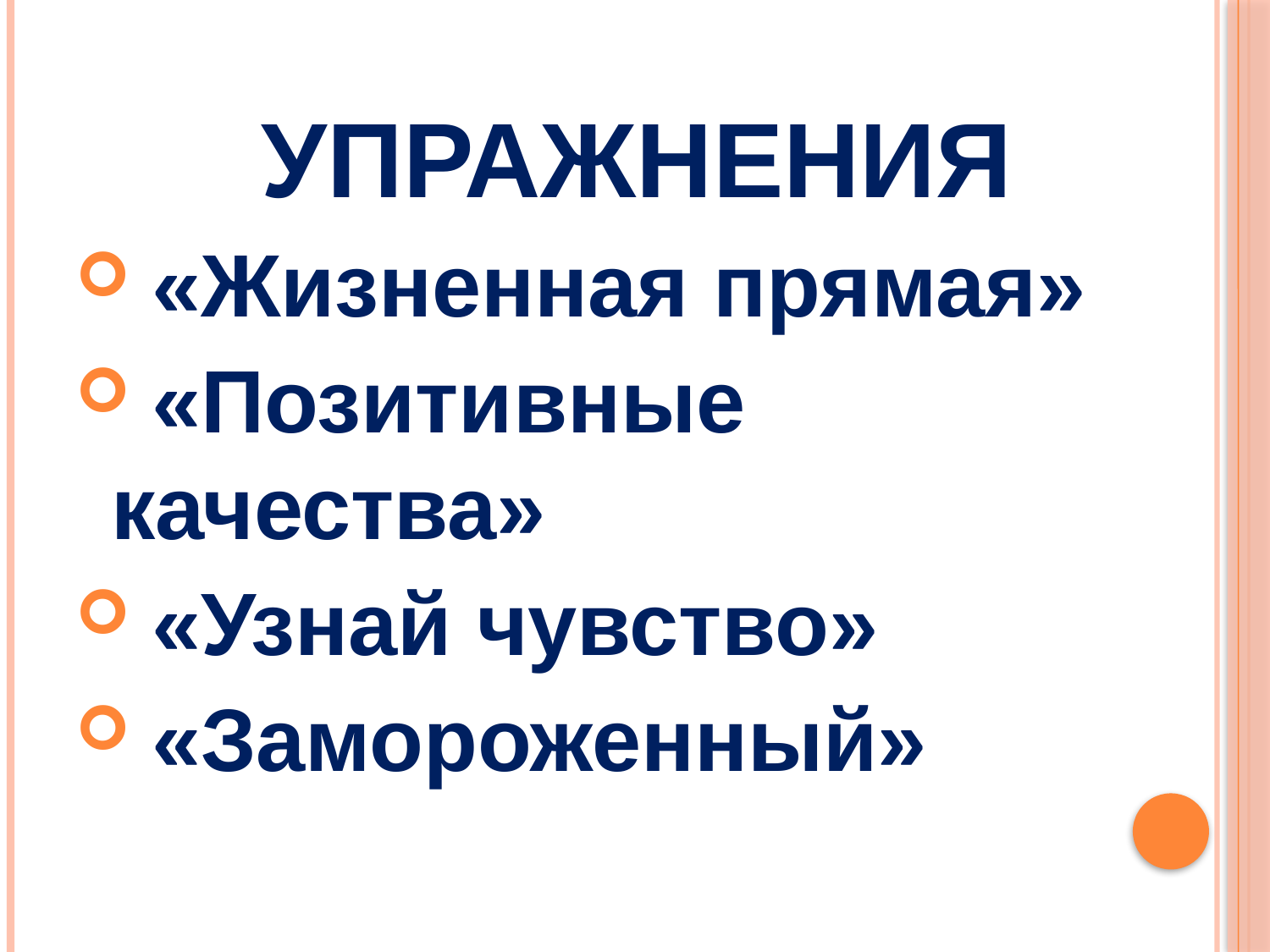

# Упражнения
 «Жизненная прямая»
 «Позитивные качества»
 «Узнай чувство»
 «Замороженный»